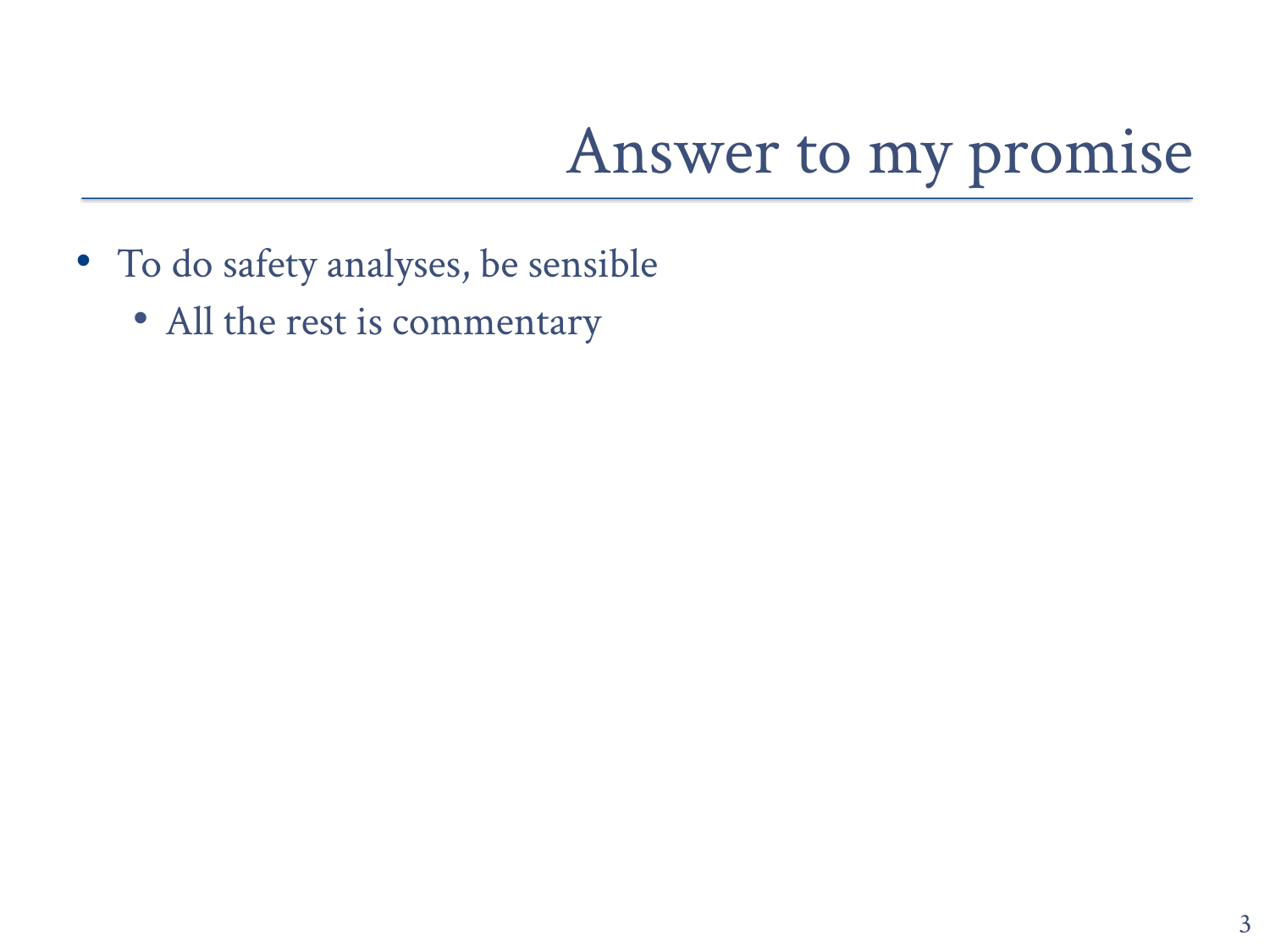

# Answer to my promise
To do safety analyses, be sensible
All the rest is commentary

3